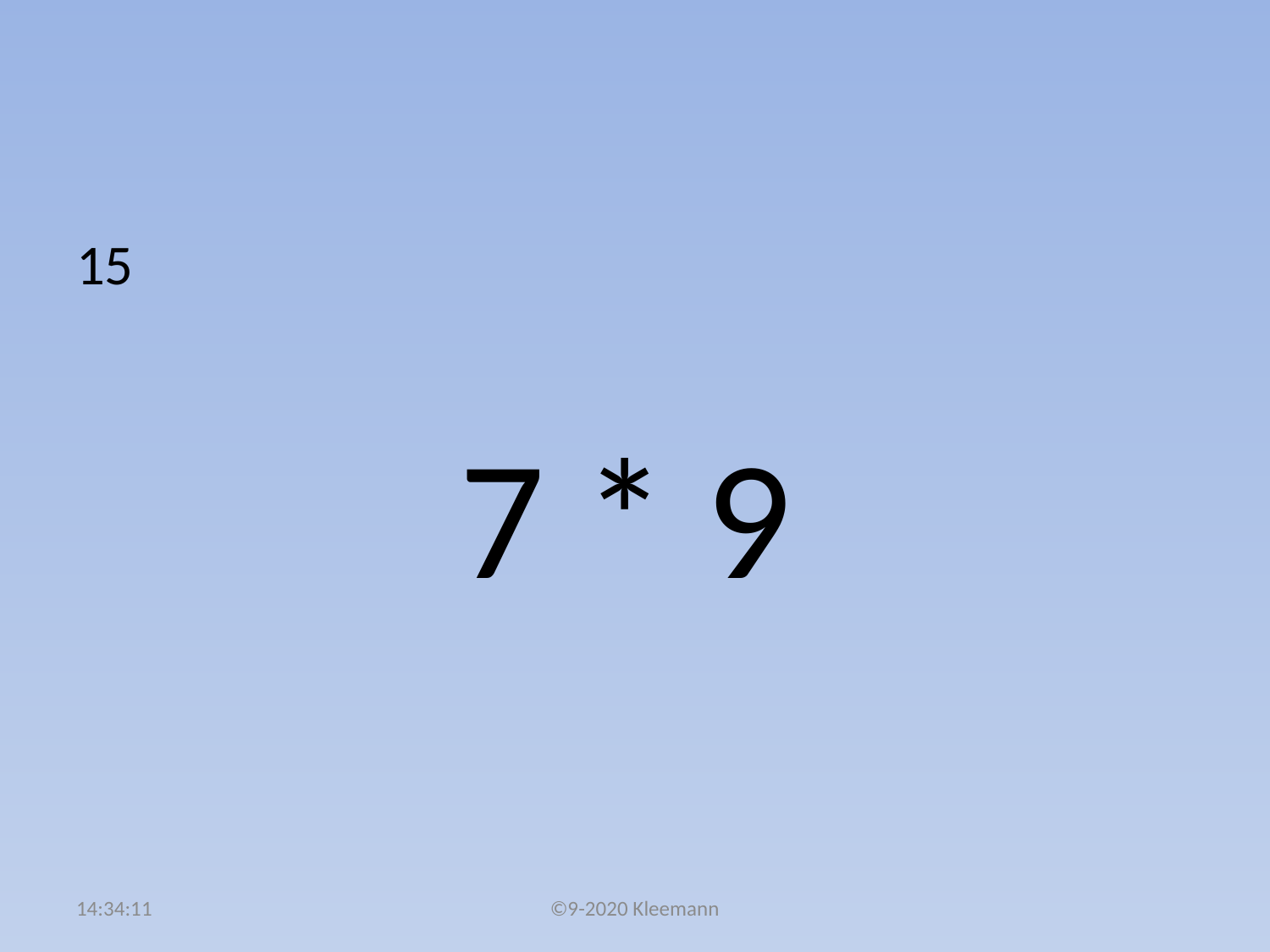

#
15

          7 * 9
14:34:11
©9-2020 Kleemann